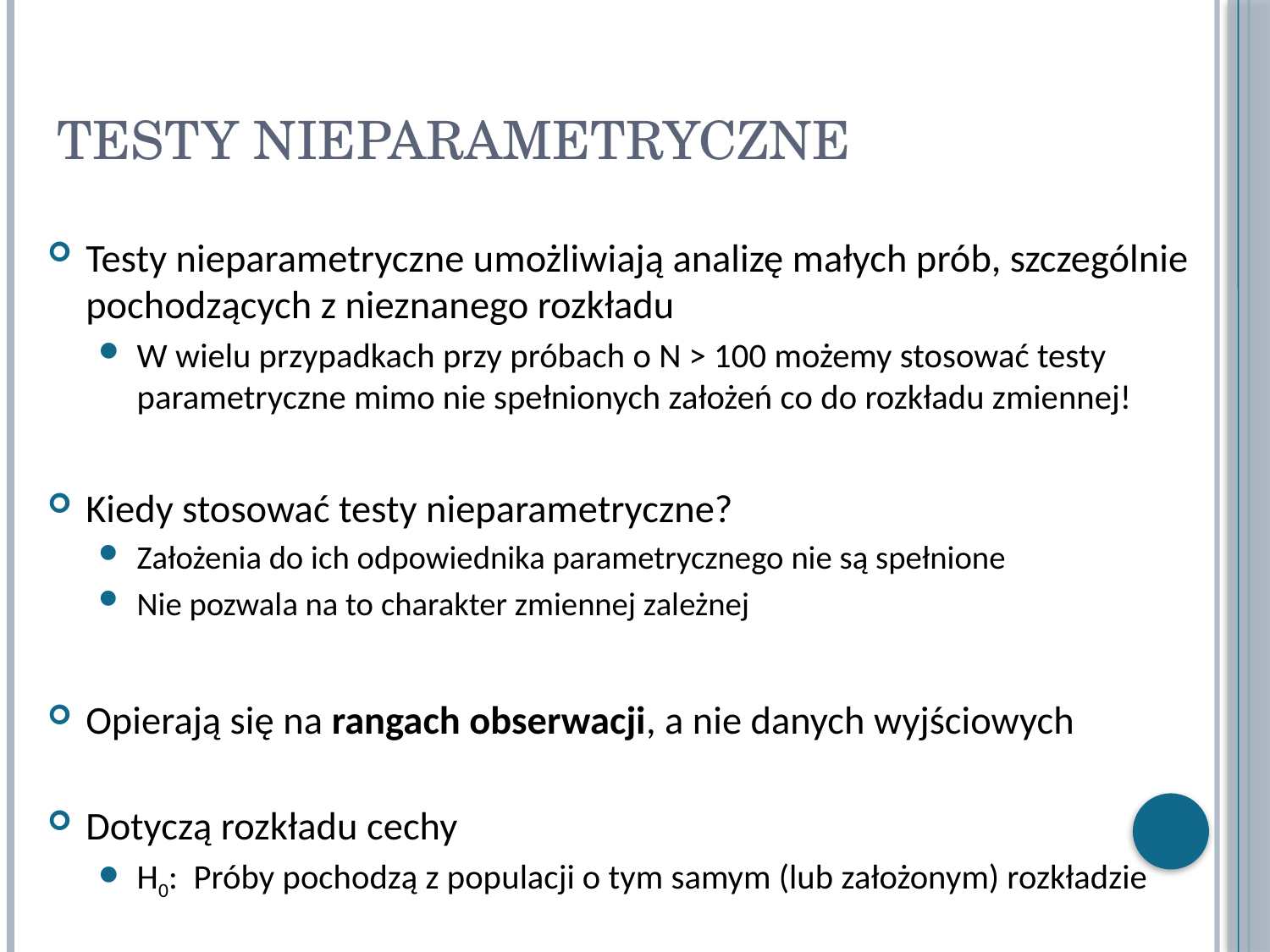

# Testy nieparametryczne
Testy nieparametryczne umożliwiają analizę małych prób, szczególnie pochodzących z nieznanego rozkładu
W wielu przypadkach przy próbach o N > 100 możemy stosować testy parametryczne mimo nie spełnionych założeń co do rozkładu zmiennej!

Kiedy stosować testy nieparametryczne?
Założenia do ich odpowiednika parametrycznego nie są spełnione
Nie pozwala na to charakter zmiennej zależnej

Opierają się na rangach obserwacji, a nie danych wyjściowych

Dotyczą rozkładu cechy
H0:  Próby pochodzą z populacji o tym samym (lub założonym) rozkładzie